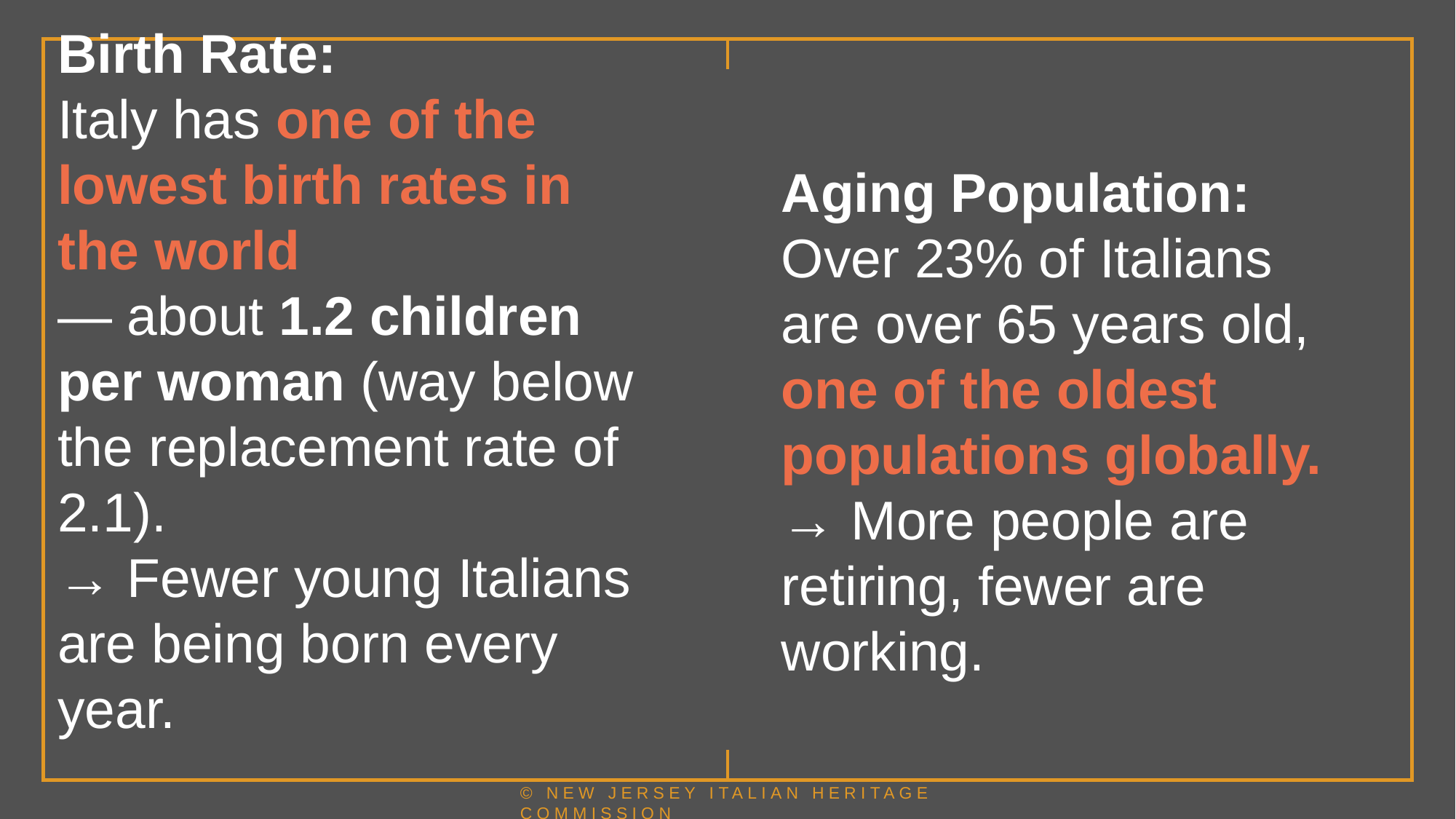

# Birth Rate: Italy has one of the lowest birth rates in the world — about 1.2 children per woman (way below the replacement rate of 2.1). → Fewer young Italians are being born every year.

Aging Population:
Over 23% of Italians are over 65 years old, one of the oldest populations globally.
→ More people are retiring, fewer are working.
© New Jersey Italian Heritage Commission